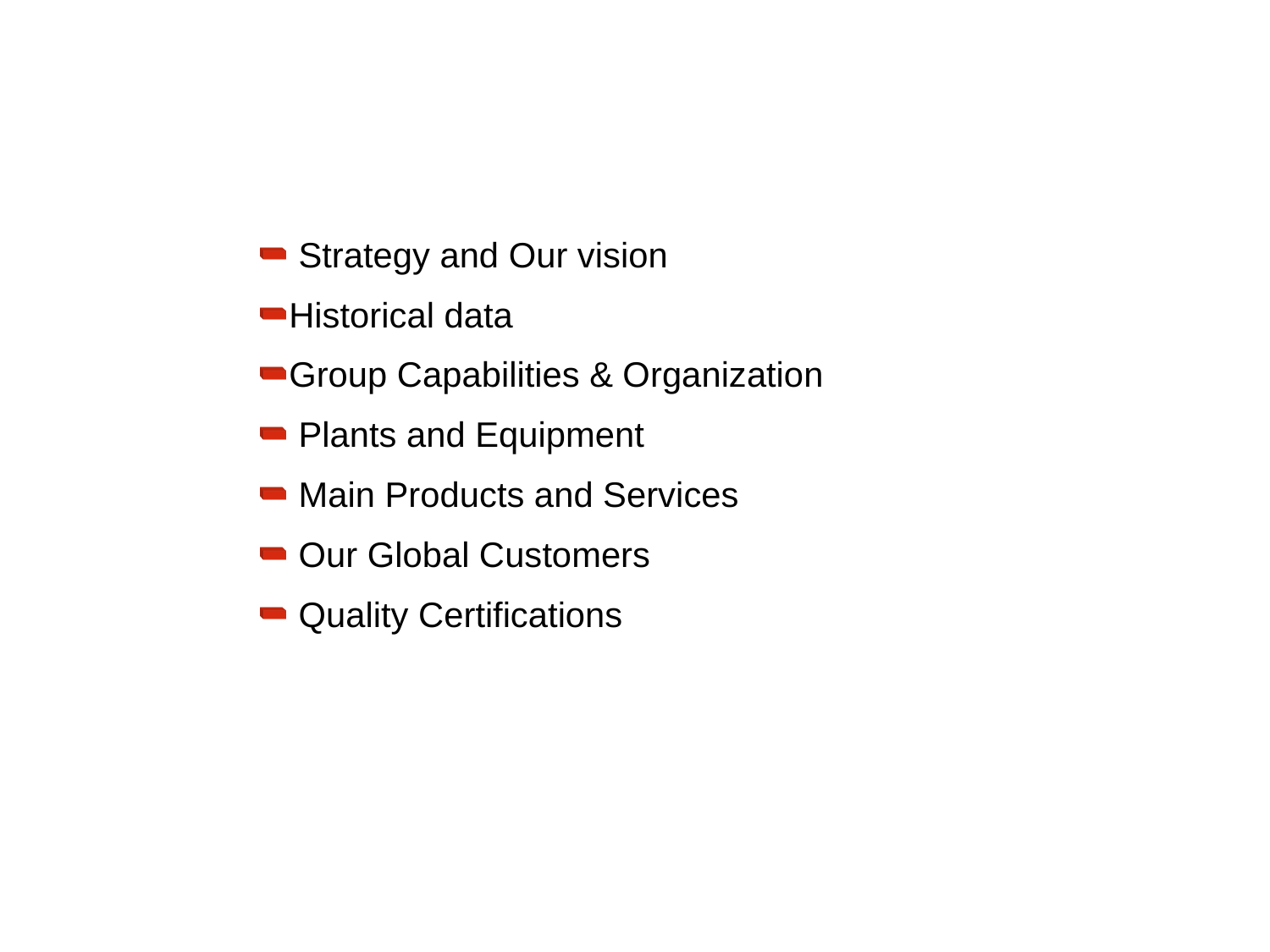

Strategy and Our vision
Historical data
Group Capabilities & Organization
 Plants and Equipment
 Main Products and Services
 Our Global Customers
 Quality Certifications